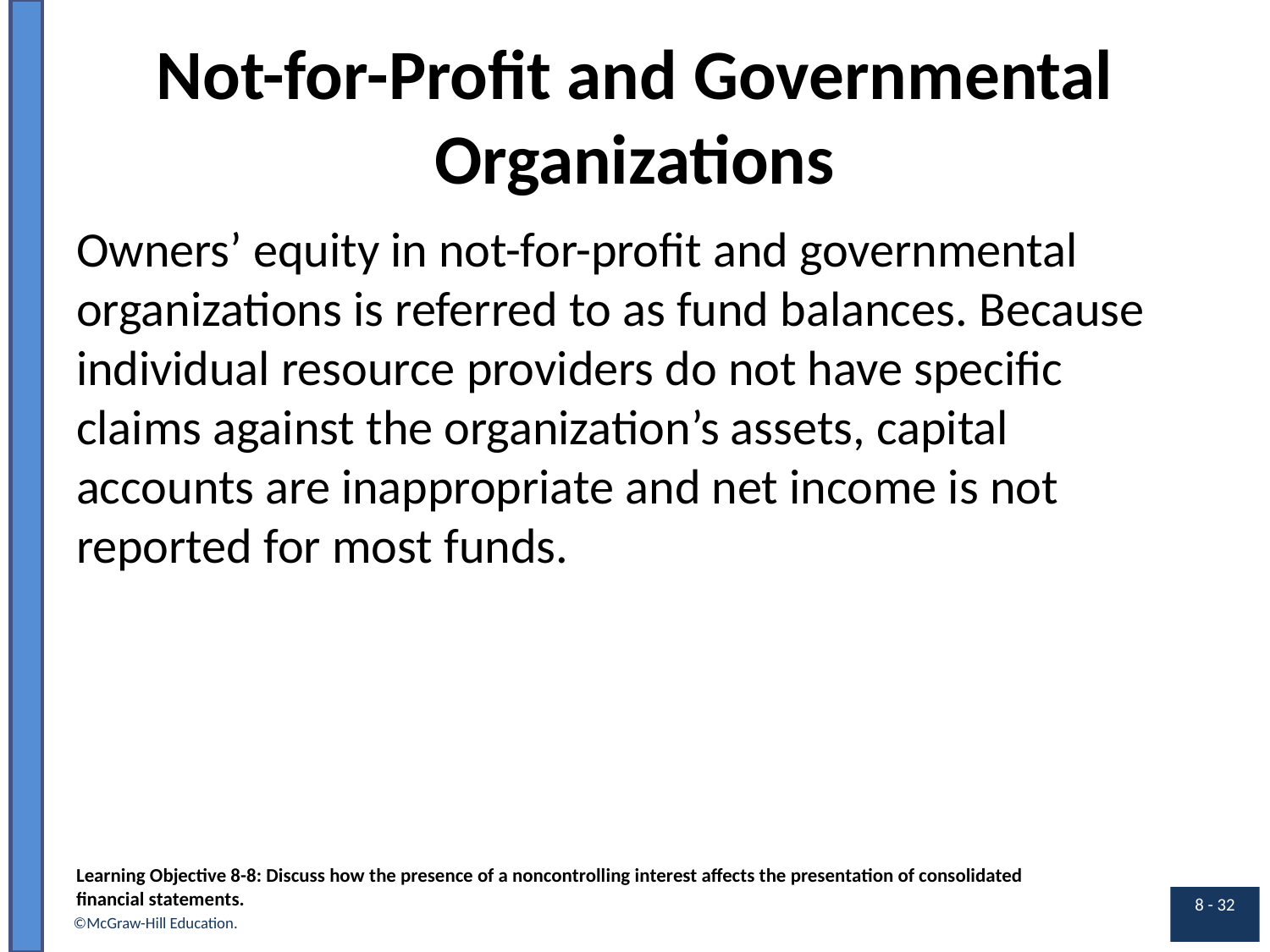

# Not-for-Profit and Governmental Organizations
Owners’ equity in not-for-profit and governmental organizations is referred to as fund balances. Because individual resource providers do not have specific claims against the organization’s assets, capital accounts are inappropriate and net income is not reported for most funds.
Learning Objective 8-8: Discuss how the presence of a noncontrolling interest affects the presentation of consolidated financial statements.